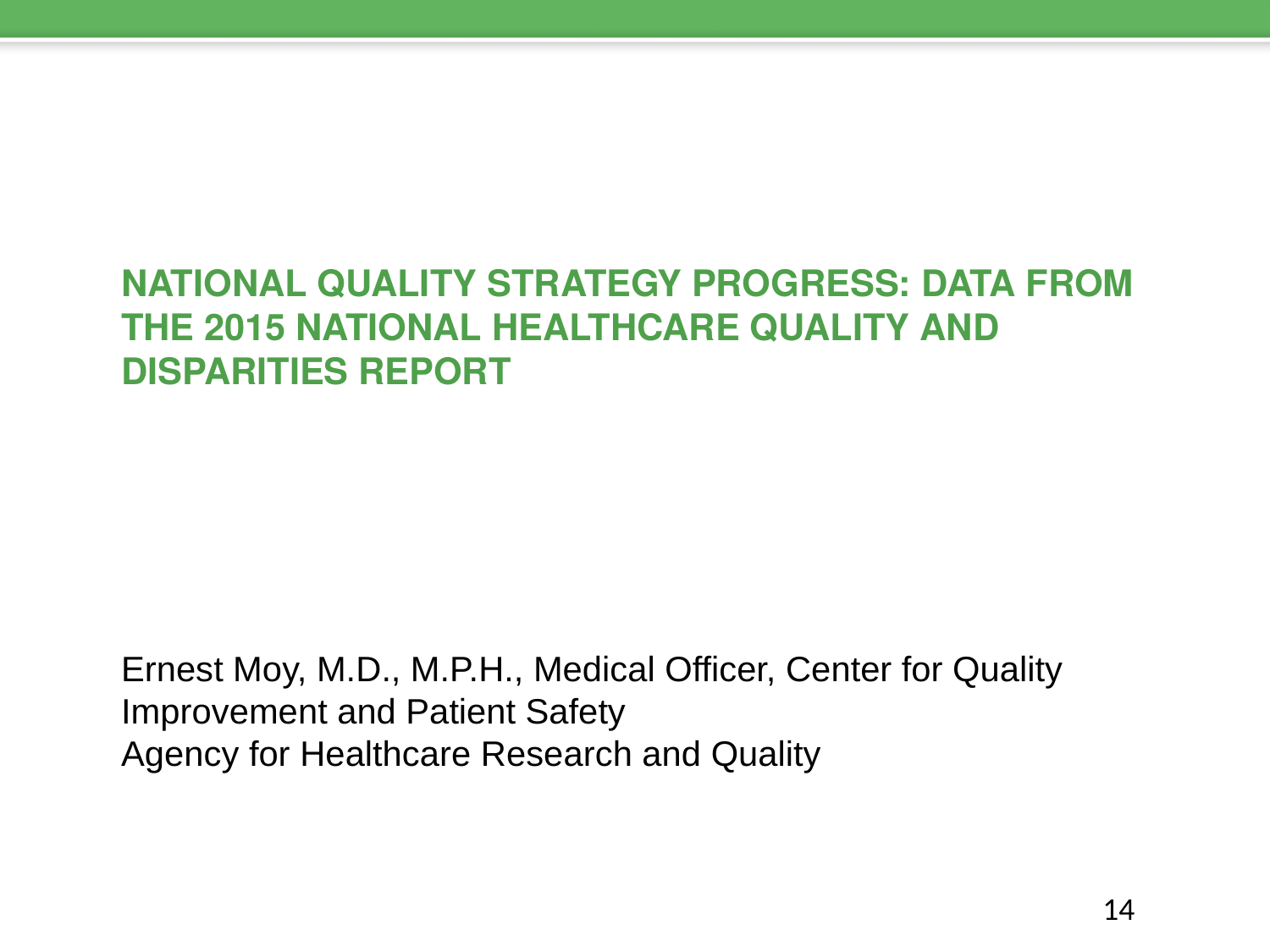

# National Quality Strategy Progress: Data from the 2015 national healthcare Quality and Disparities Report
Ernest Moy, M.D., M.P.H., Medical Officer, Center for Quality Improvement and Patient Safety
Agency for Healthcare Research and Quality
14